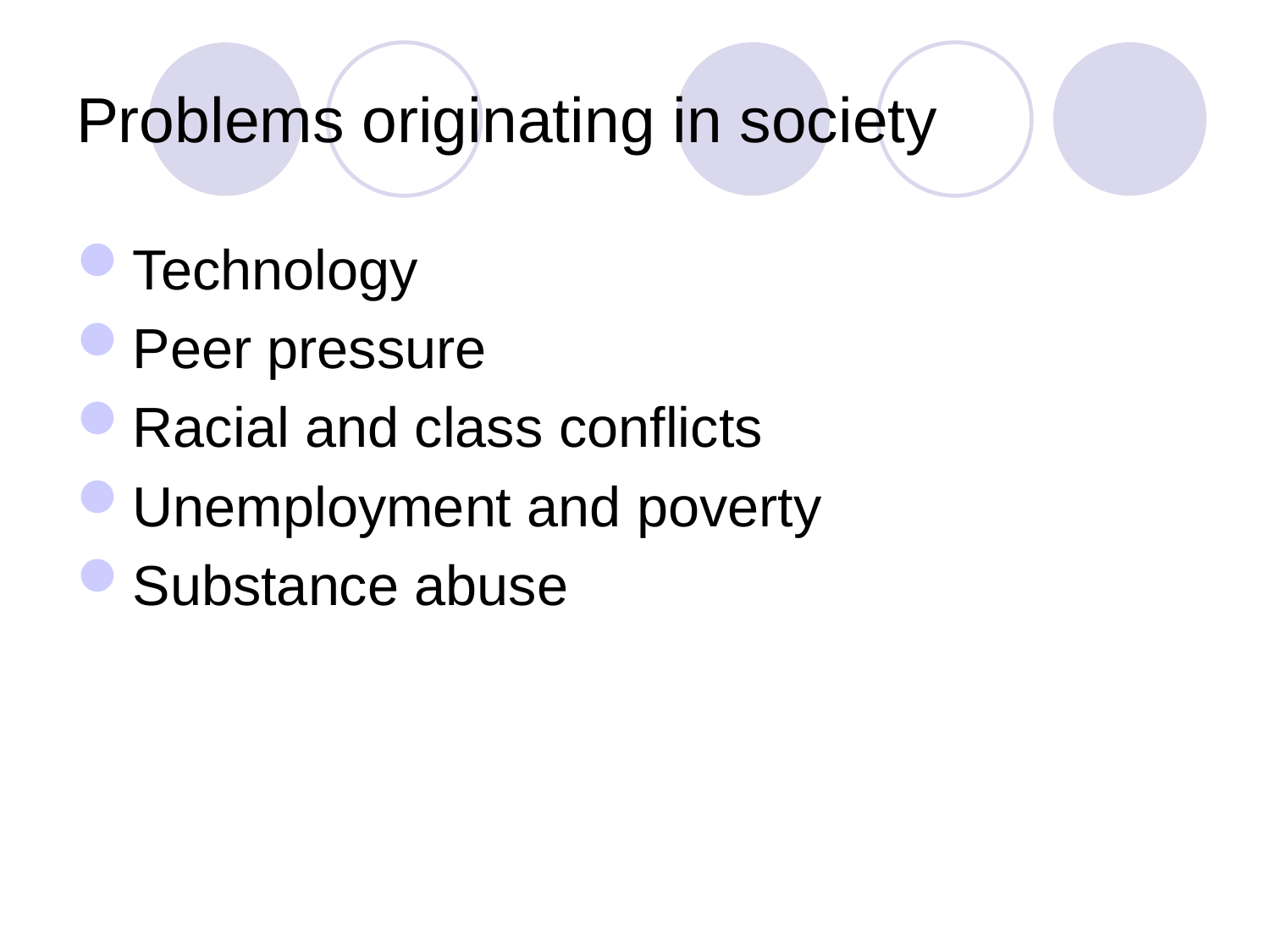

# Problems originating in society
Technology
Peer pressure
Racial and class conflicts
Unemployment and poverty
Substance abuse